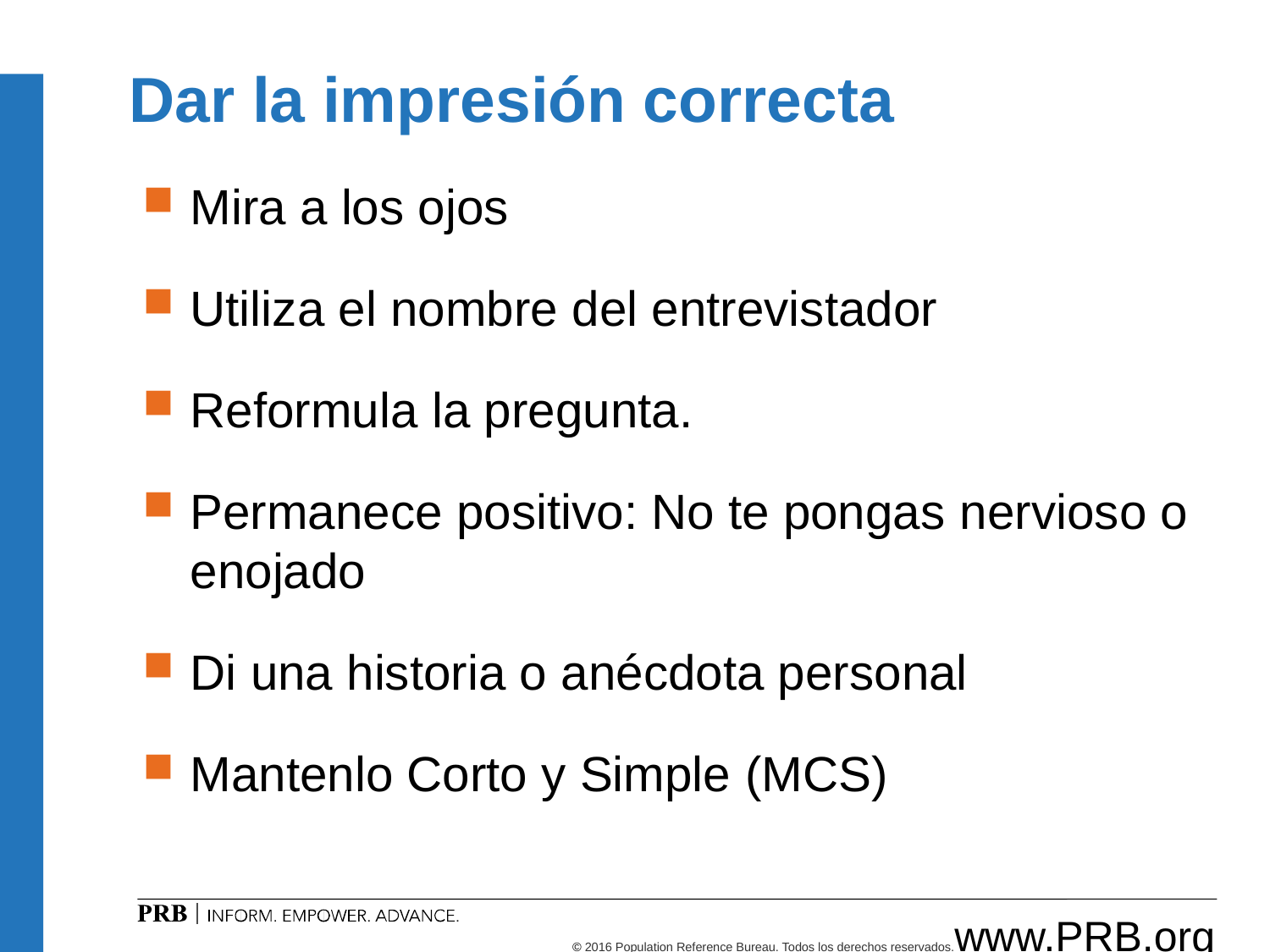

# Dar la impresión correcta
Mira a los ojos
Utiliza el nombre del entrevistador
Reformula la pregunta.
Permanece positivo: No te pongas nervioso o enojado
Di una historia o anécdota personal
Mantenlo Corto y Simple (MCS)